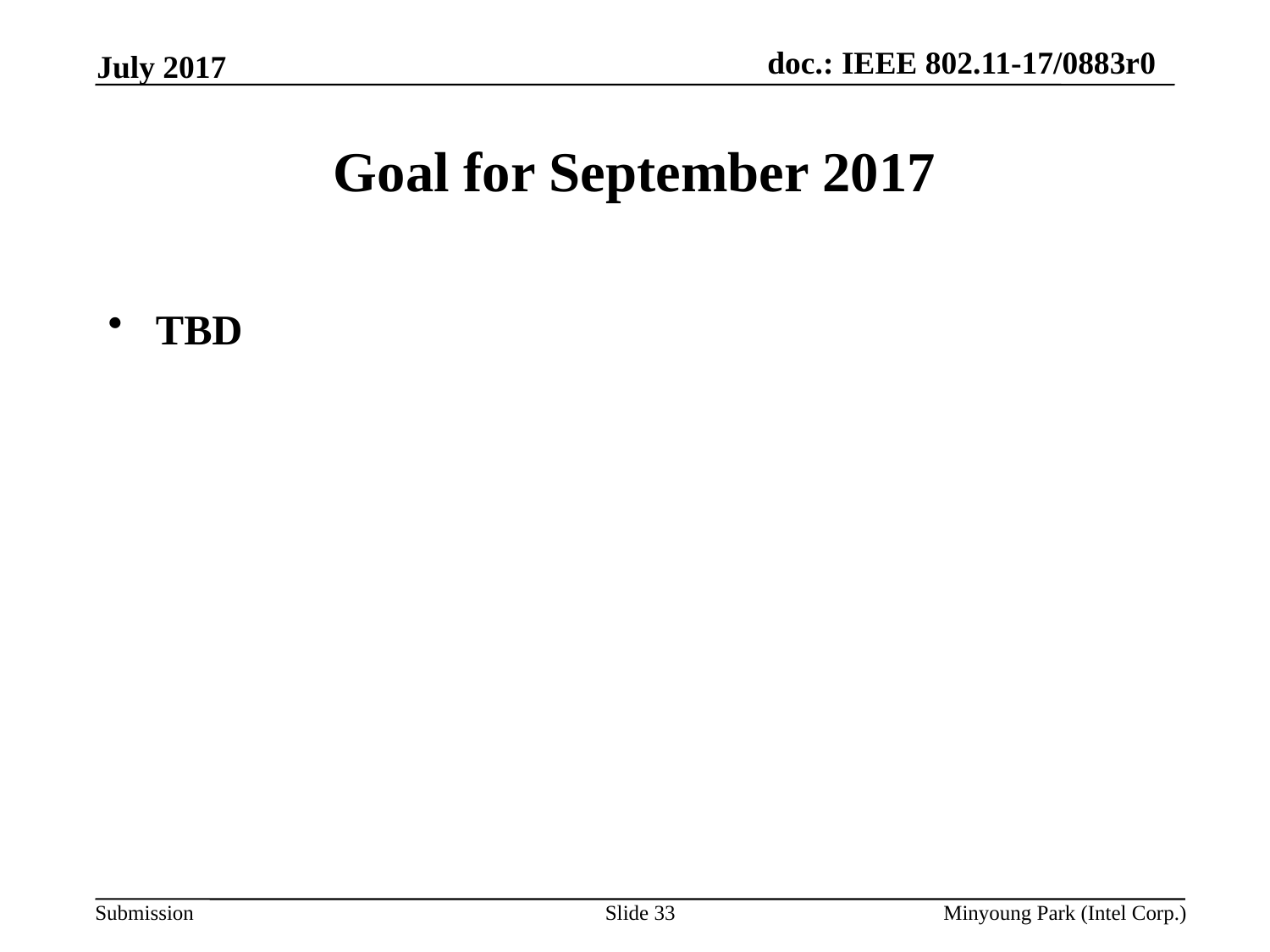

July 2017
# Goal for September 2017
TBD

Slide 33
Minyoung Park (Intel Corp.)